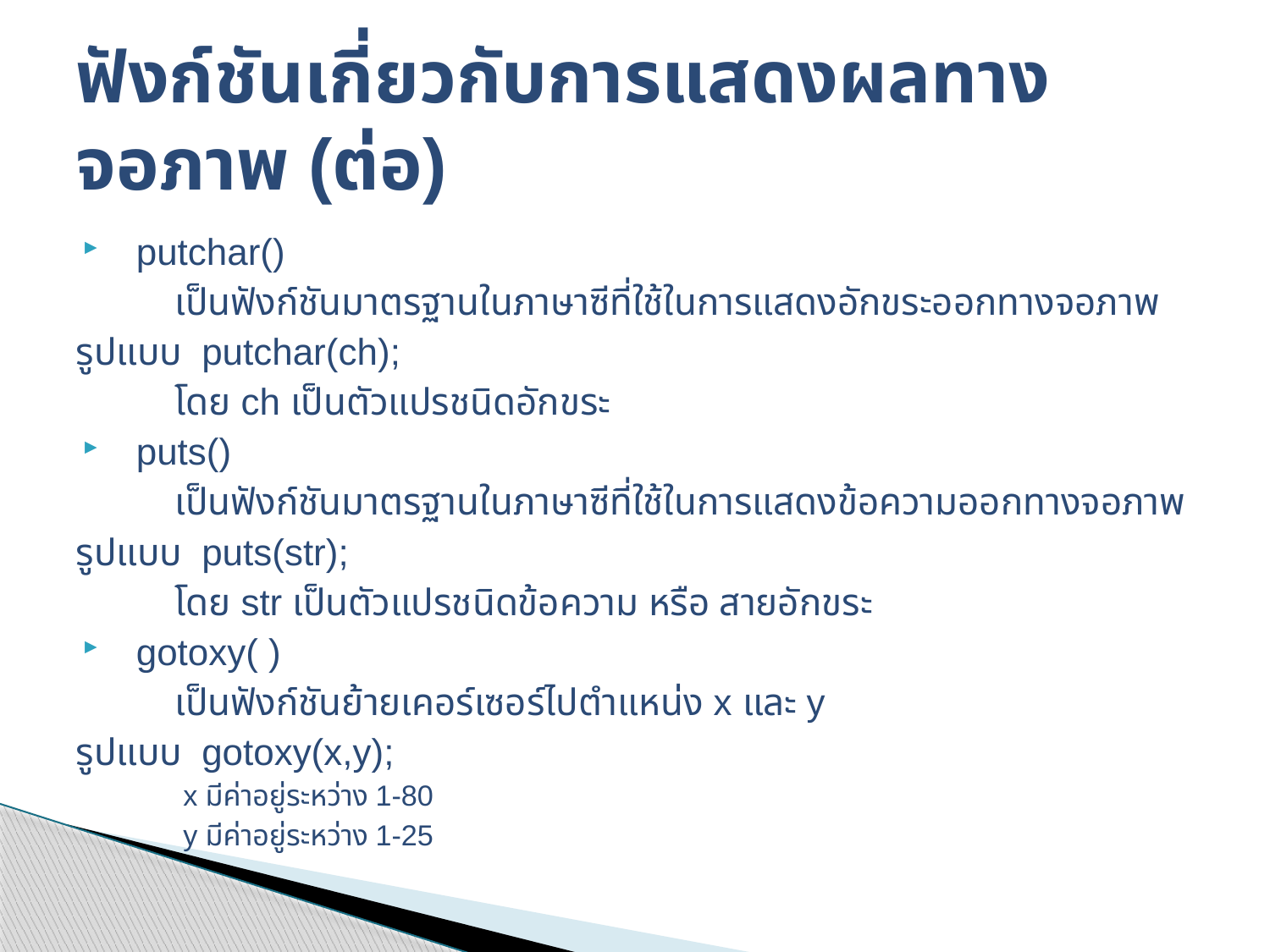

# ฟังก์ชันเกี่ยวกับการแสดงผลทางจอภาพ (ต่อ)
putchar()
	เป็นฟังก์ชันมาตรฐานในภาษาซีที่ใช้ในการแสดงอักขระออกทางจอภาพ
รูปแบบ  putchar(ch);
	โดย ch เป็นตัวแปรชนิดอักขระ
puts()
	เป็นฟังก์ชันมาตรฐานในภาษาซีที่ใช้ในการแสดงข้อความออกทางจอภาพ
รูปแบบ  puts(str);
	โดย str เป็นตัวแปรชนิดข้อความ หรือ สายอักขระ
gotoxy( )
	เป็นฟังก์ชันย้ายเคอร์เซอร์ไปตำแหน่ง x และ y
รูปแบบ  gotoxy(x,y);
x มีค่าอยู่ระหว่าง 1-80
y มีค่าอยู่ระหว่าง 1-25